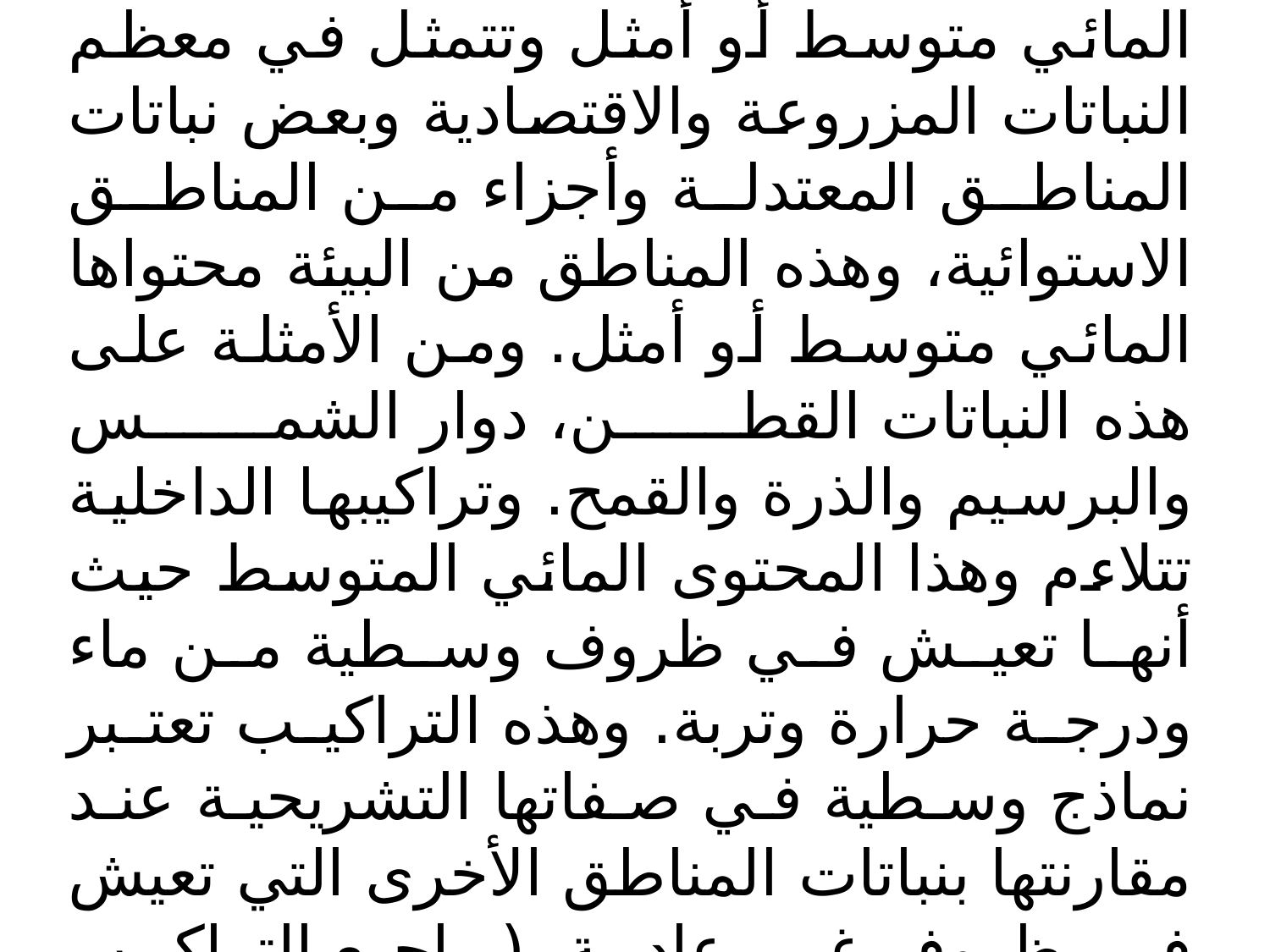

النباتات المتوسطة Mesophytes
وهي النباتات التي تنمو في بيئة محتواها المائي متوسط أو أمثل وتتمثل في معظم النباتات المزروعة والاقتصادية وبعض نباتات المناطق المعتدلة وأجزاء من المناطق الاستوائية، وهذه المناطق من البيئة محتواها المائي متوسط أو أمثل. ومن الأمثلة على هذه النباتات القطن، دوار الشمس والبرسيم والذرة والقمح. وتراكيبها الداخلية تتلاءم وهذا المحتوى المائي المتوسط حيث أنها تعيش في ظروف وسطية من ماء ودرجة حرارة وتربة. وهذه التراكيب تعتبر نماذج وسطية في صفاتها التشريحية عند مقارنتها بنباتات المناطق الأخرى التي تعيش في ظروف غير عادية، ( راجع التراكيب الداخلية لكل من الساق والورقة والجذر ).